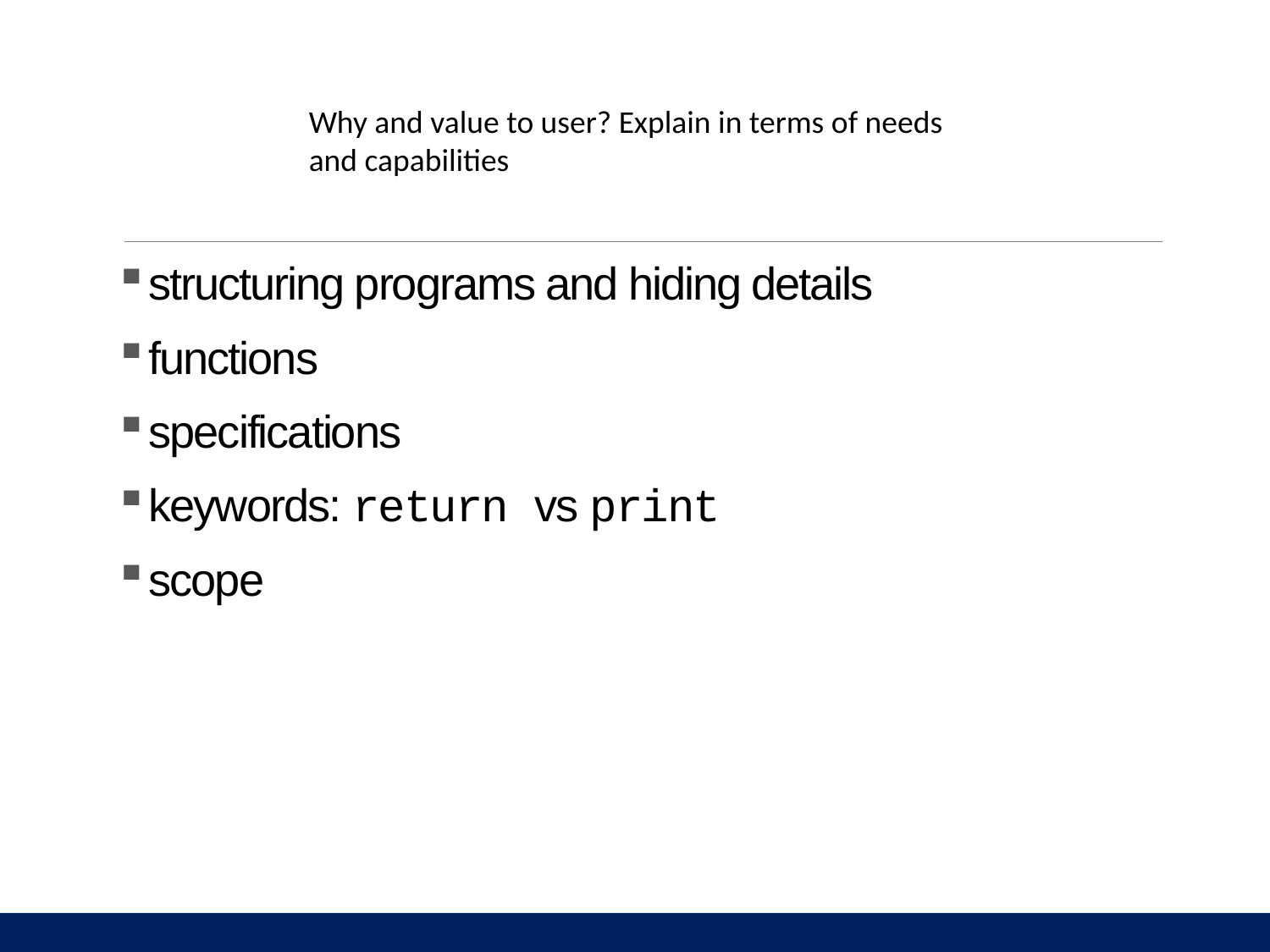

Why and value to user? Explain in terms of needs and capabilities
structuring programs and hiding details
functions
specifications
keywords: return vs print
scope